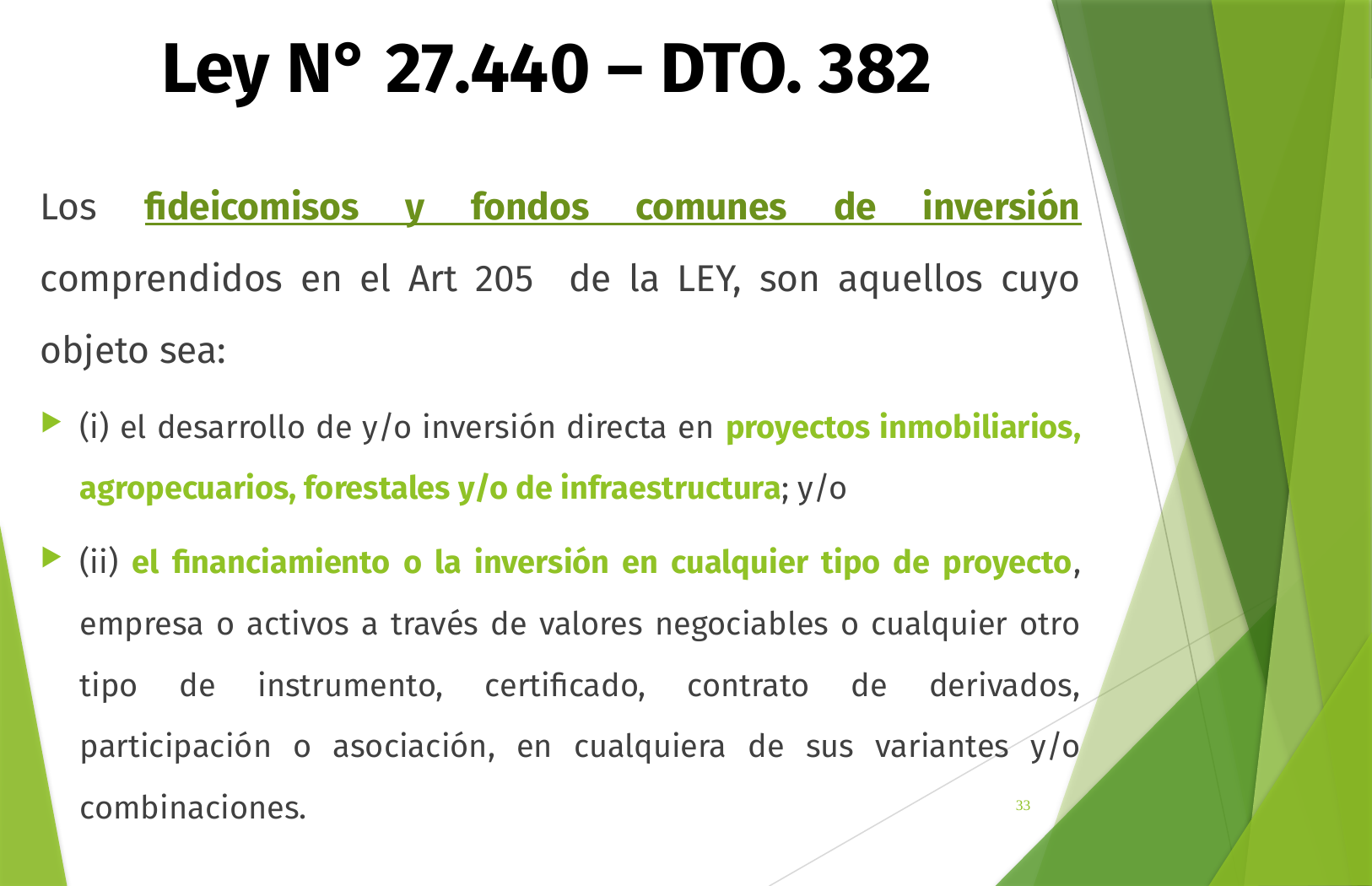

# Ley N° 27.440 – DTO. 382
Los fideicomisos y fondos comunes de inversión comprendidos en el Art 205  de la LEY, son aquellos cuyo objeto sea:
(i) el desarrollo de y/o inversión directa en proyectos inmobiliarios, agropecuarios, forestales y/o de infraestructura; y/o
(ii) el financiamiento o la inversión en cualquier tipo de proyecto, empresa o activos a través de valores negociables o cualquier otro tipo de instrumento, certificado, contrato de derivados, participación o asociación, en cualquiera de sus variantes y/o combinaciones.
33